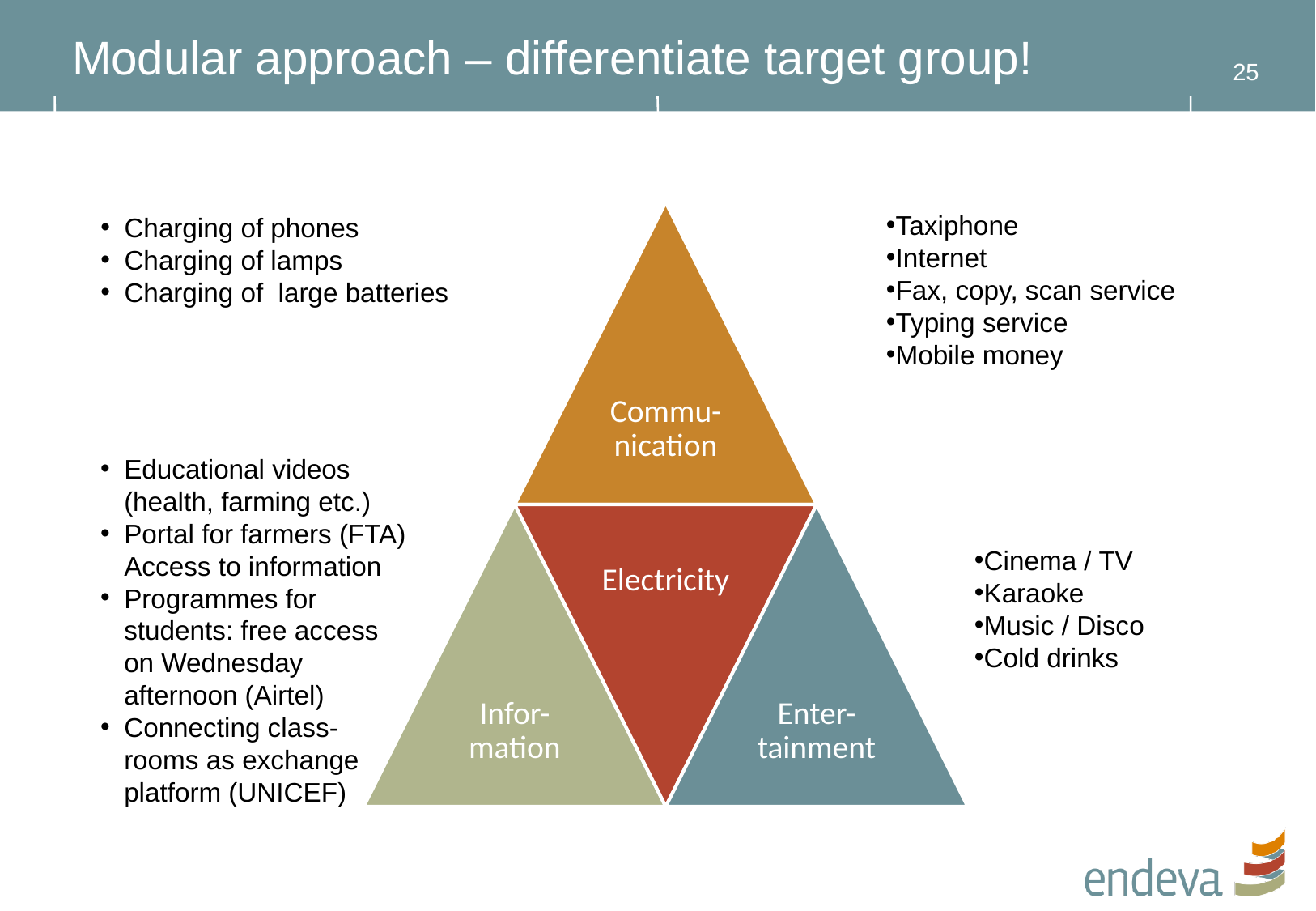

# Modular approach – differentiate target group!
25
Commu-nication
Infor-mation
Electricity
Enter-tainment
Taxiphone
Internet
Fax, copy, scan service
Typing service
Mobile money
Charging of phones
Charging of lamps
Charging of  large batteries
Educational videos (health, farming etc.)
Portal for farmers (FTA) Access to information
Programmes for students: free access on Wednesday afternoon (Airtel)
Connecting class-rooms as exchange platform (UNICEF)

Cinema / TV
Karaoke
Music / Disco
Cold drinks